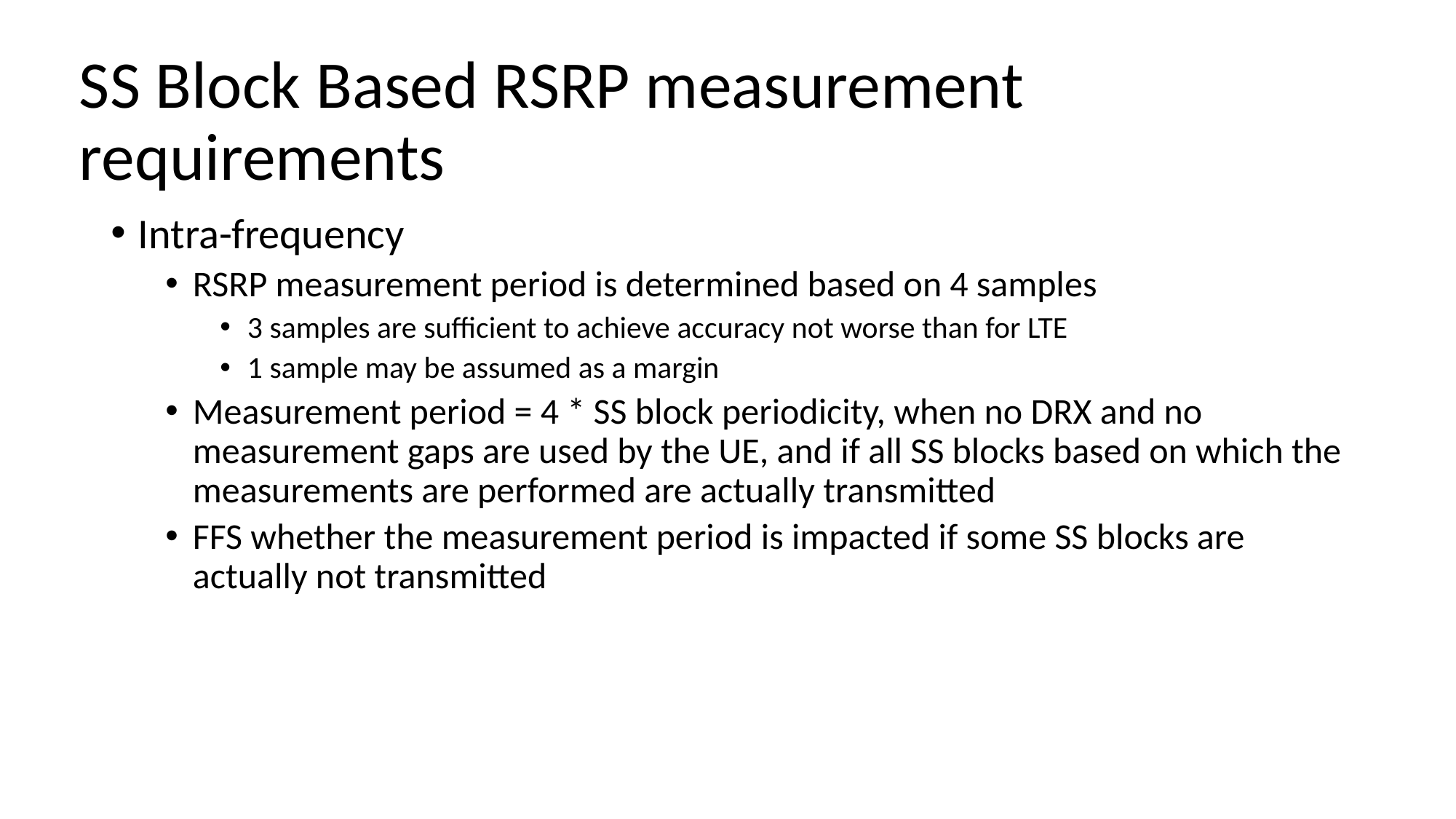

# SS Block Based RSRP measurement requirements
Intra-frequency
RSRP measurement period is determined based on 4 samples
3 samples are sufficient to achieve accuracy not worse than for LTE
1 sample may be assumed as a margin
Measurement period = 4 * SS block periodicity, when no DRX and no measurement gaps are used by the UE, and if all SS blocks based on which the measurements are performed are actually transmitted
FFS whether the measurement period is impacted if some SS blocks are actually not transmitted